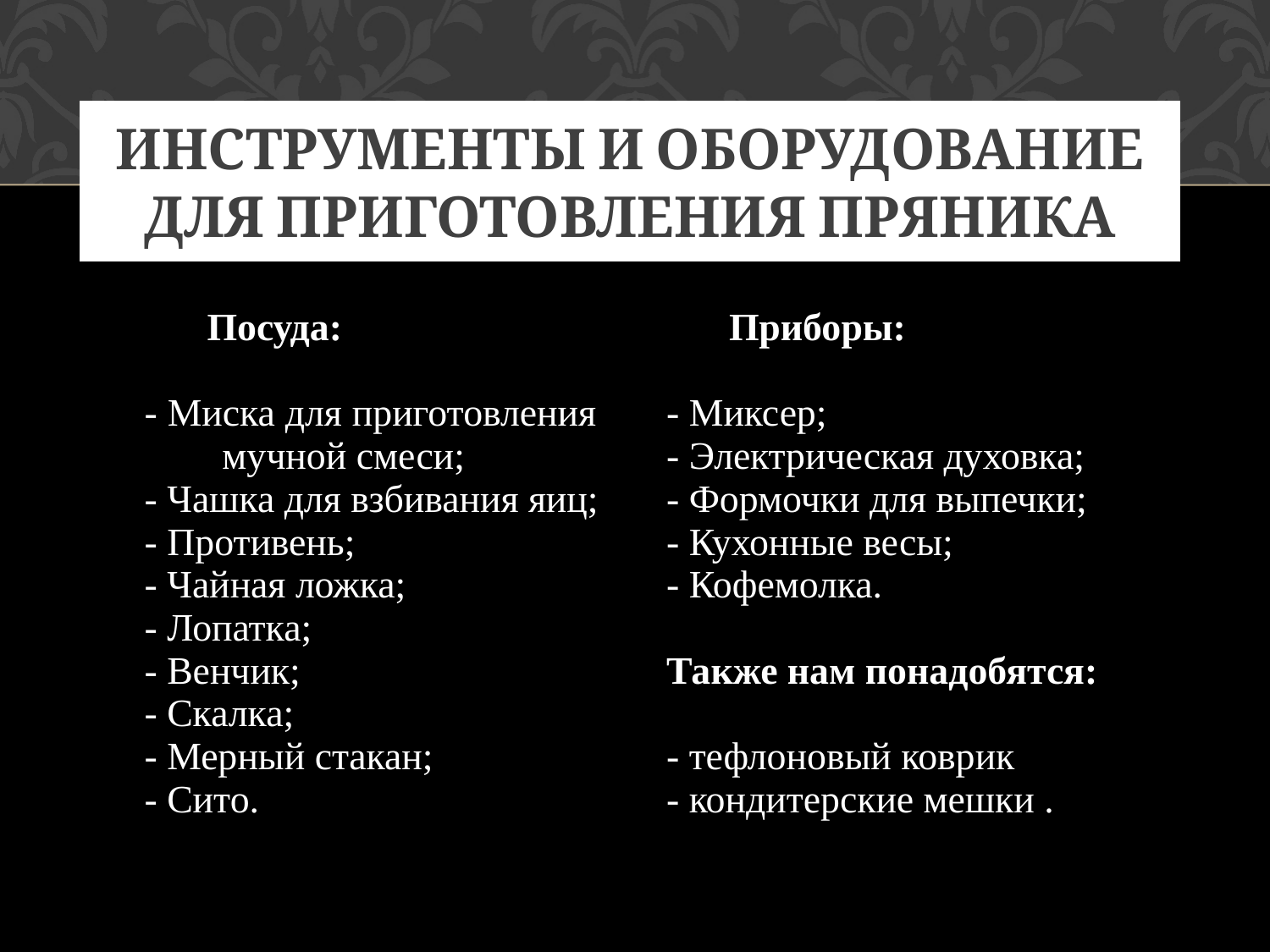

# Инструменты и оборудование для приготовления пряника
| Посуда: - Миска для приготовления мучной смеси; - Чашка для взбивания яиц; - Противень; - Чайная ложка; - Лопатка; - Венчик; - Скалка; - Мерный стакан; - Сито. | Приборы: - Миксер; - Электрическая духовка; - Формочки для выпечки; - Кухонные весы; - Кофемолка.   Также нам понадобятся: - тефлоновый коврик - кондитерские мешки . |
| --- | --- |